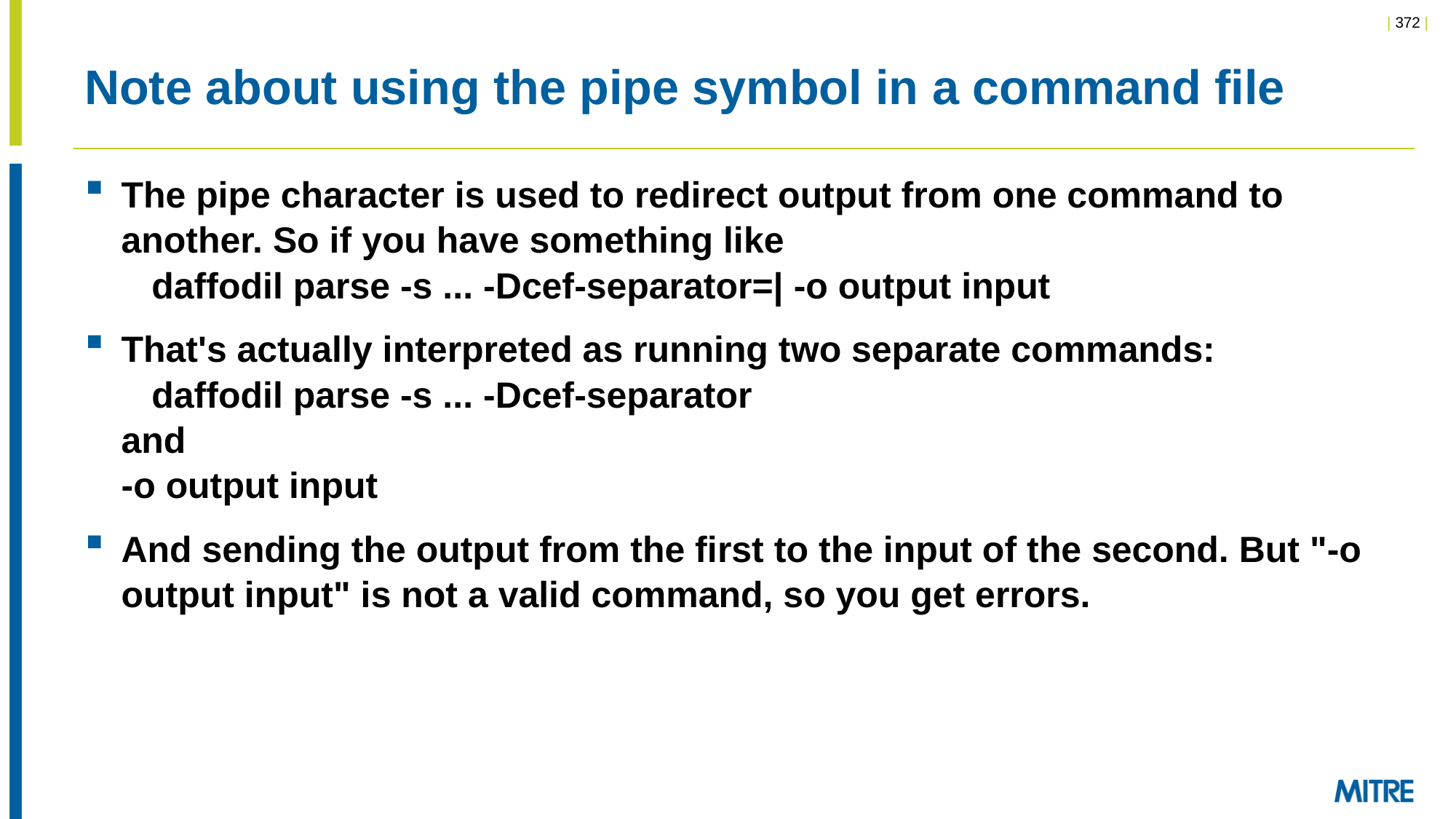

# Note about using the pipe symbol in a command file
The pipe character is used to redirect output from one command to another. So if you have something like
   daffodil parse -s ... -Dcef-separator=| -o output input
That's actually interpreted as running two separate commands:
   daffodil parse -s ... -Dcef-separator
and
-o output input
And sending the output from the first to the input of the second. But "-o output input" is not a valid command, so you get errors.